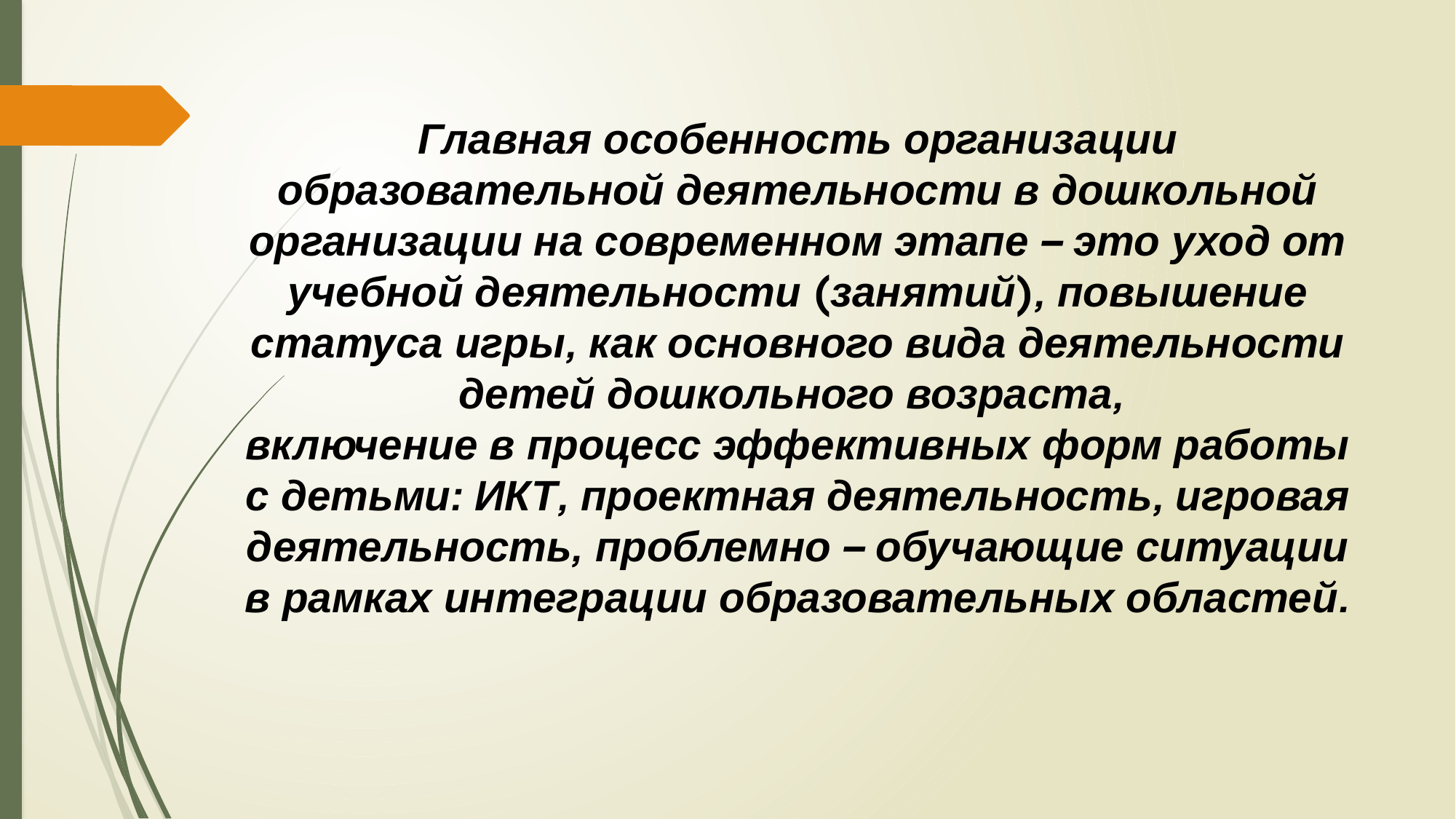

Главная особенность организации образовательной деятельности в дошкольной организации на современном этапе – это уход от учебной деятельности (занятий), повышение статуса игры, как основного вида деятельности детей дошкольного возраста,
включение в процесс эффективных форм работы с детьми: ИКТ, проектная деятельность, игровая деятельность, проблемно – обучающие ситуации в рамках интеграции образовательных областей.